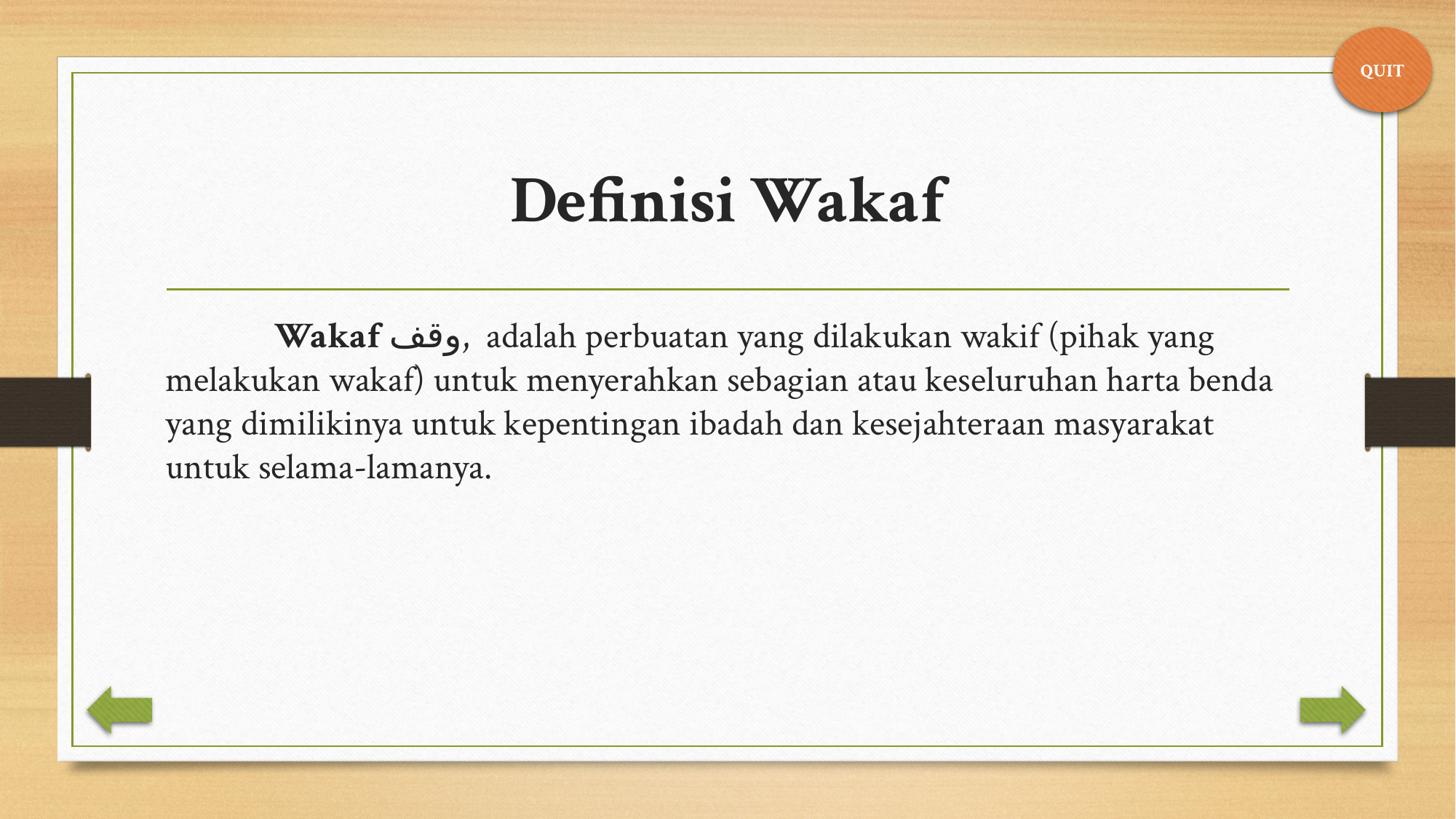

QUIT
# Definisi Wakaf
	Wakaf وقف,  adalah perbuatan yang dilakukan wakif (pihak yang melakukan wakaf) untuk menyerahkan sebagian atau keseluruhan harta benda yang dimilikinya untuk kepentingan ibadah dan kesejahteraan masyarakat untuk selama-lamanya.